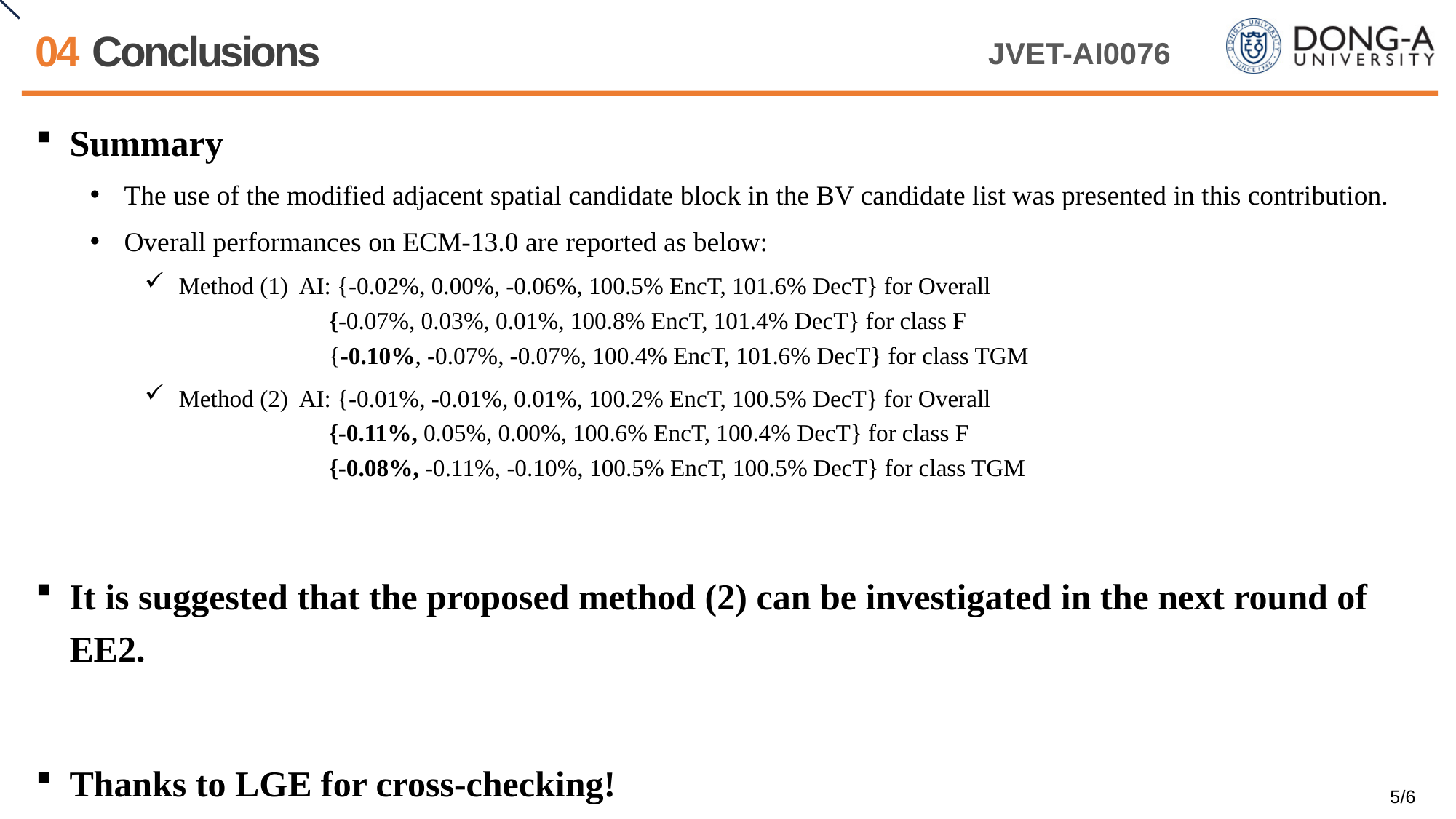

# 04 Conclusions
Summary
The use of the modified adjacent spatial candidate block in the BV candidate list was presented in this contribution.
Overall performances on ECM-13.0 are reported as below:
Method (1)  AI: {-0.02%, 0.00%, -0.06%, 100.5% EncT, 101.6% DecT} for Overall
                         {-0.07%, 0.03%, 0.01%, 100.8% EncT, 101.4% DecT} for class F
                         {-0.10%, -0.07%, -0.07%, 100.4% EncT, 101.6% DecT} for class TGM
Method (2)  AI: {-0.01%, -0.01%, 0.01%, 100.2% EncT, 100.5% DecT} for Overall
                         {-0.11%, 0.05%, 0.00%, 100.6% EncT, 100.4% DecT} for class F
                         {-0.08%, -0.11%, -0.10%, 100.5% EncT, 100.5% DecT} for class TGM

It is suggested that the proposed method (2) can be investigated in the next round of EE2.

Thanks to LGE for cross-checking!